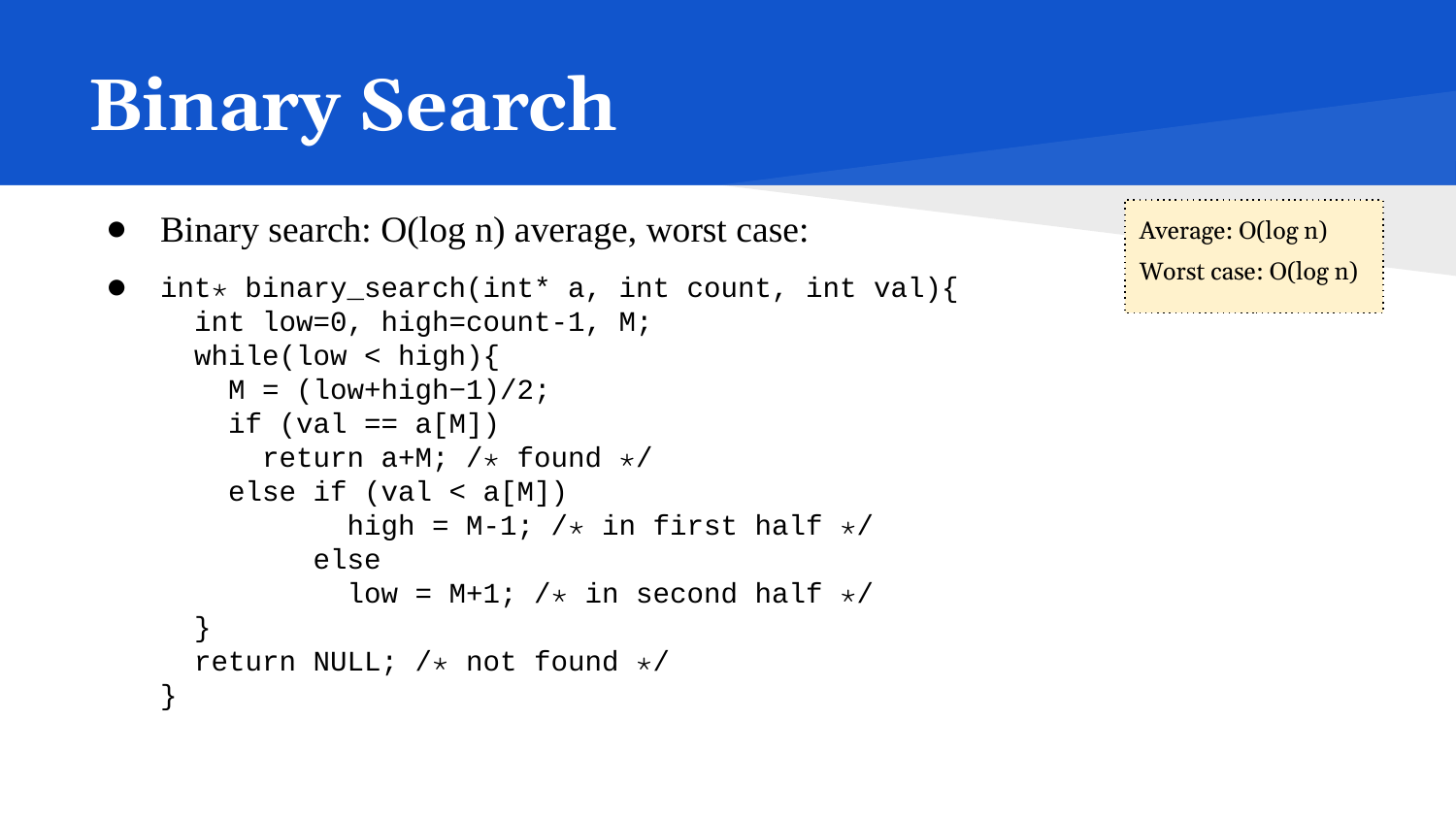

# Binary Search
Binary search: O(log n) average, worst case:
int∗ binary_search(int* a, int count, int val){
  int low=0, high=count-1, M;
  while(low < high){
    M = (low+high−1)/2;
    if (val == a[M])
      return a+M; /∗ found ∗/
    else if (val < a[M])
           high = M-1; /∗ in first half ∗/
         else
           low = M+1; /∗ in second half ∗/
  }
  return NULL; /∗ not found ∗/
}
Average: O(log n)
Worst case: O(log n)